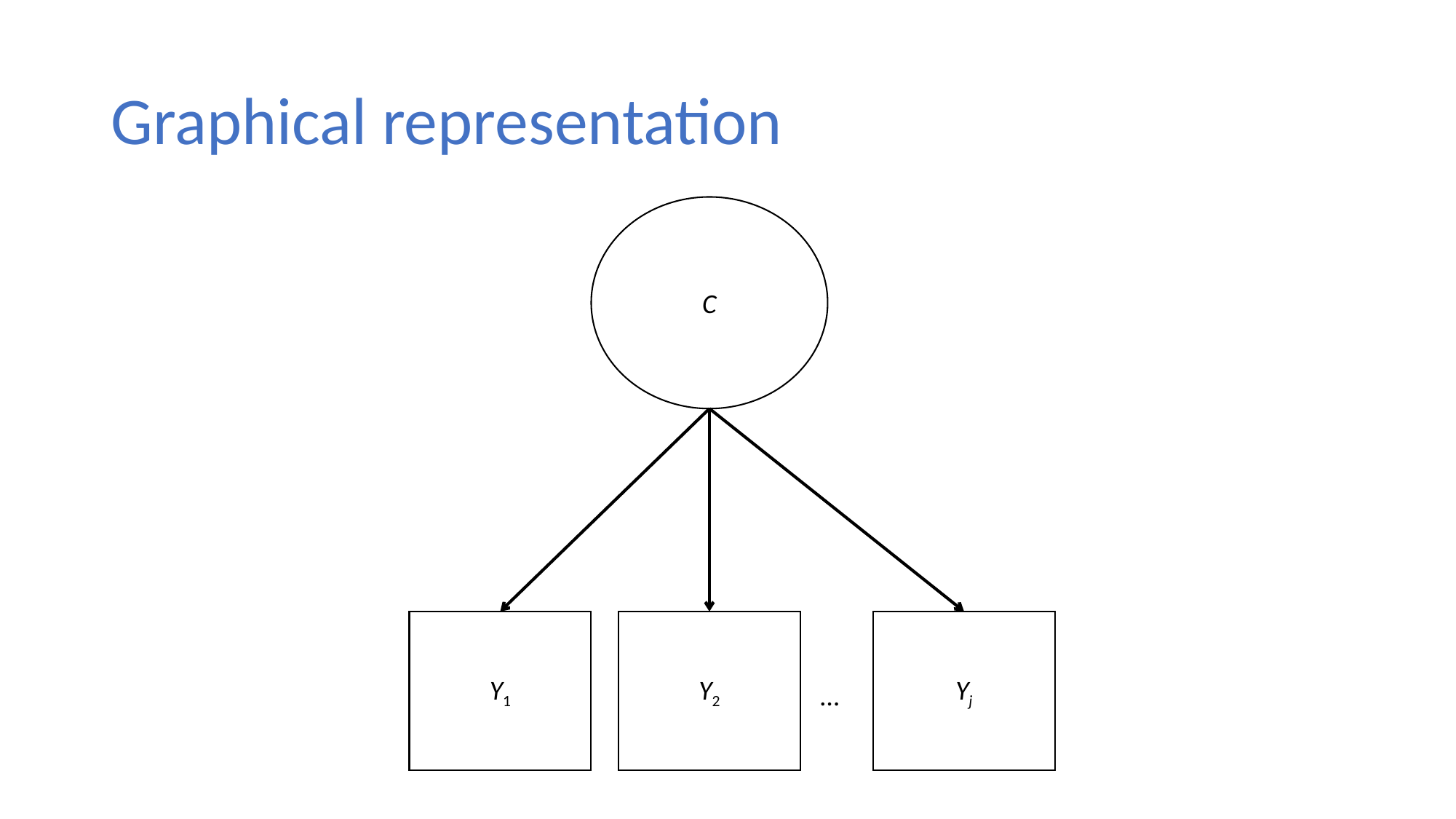

# Graphical representation
C
Y1
Y2
Yj
…